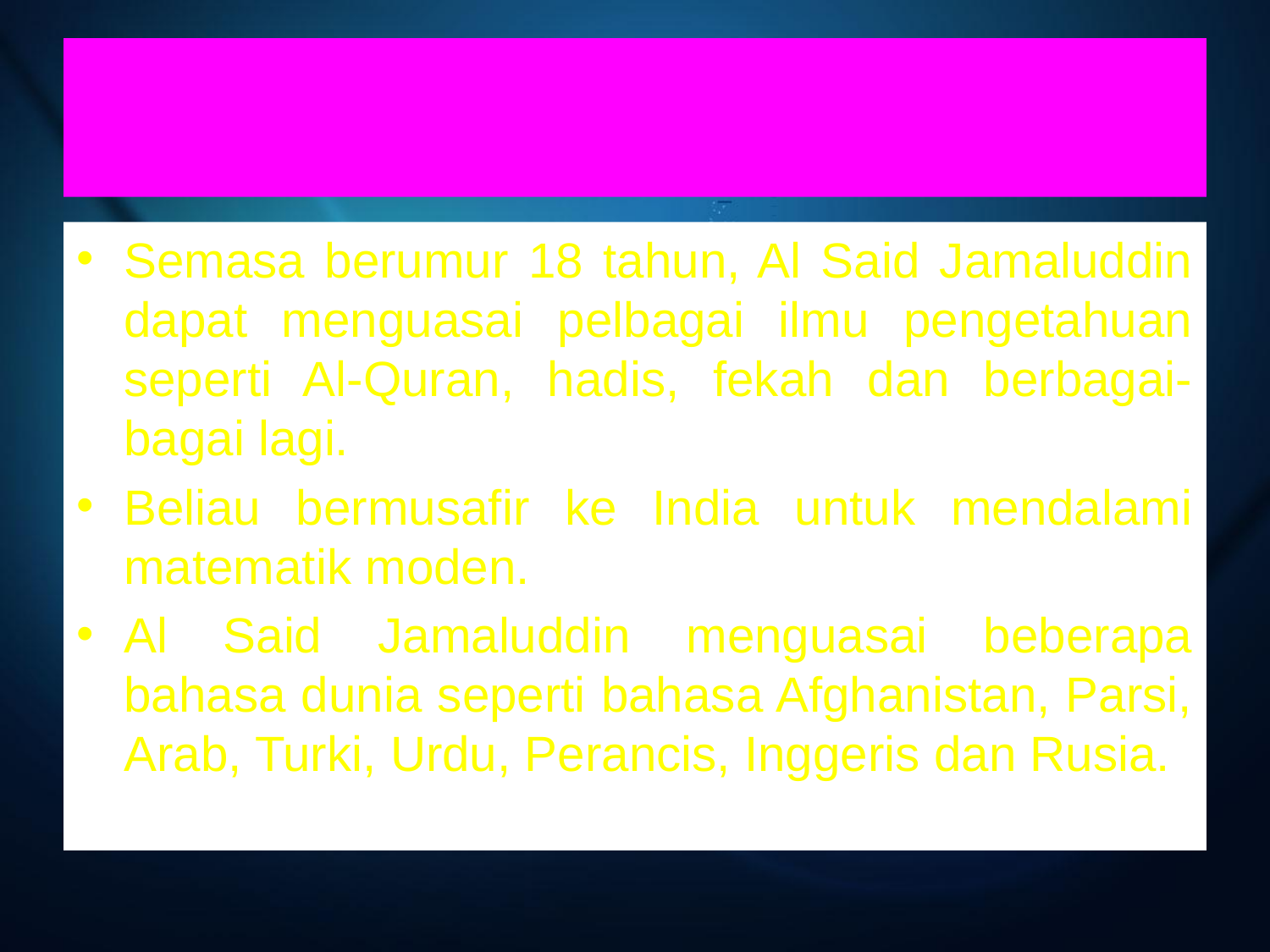

# PENDIDIKAN
Semasa berumur 18 tahun, Al Said Jamaluddin dapat menguasai pelbagai ilmu pengetahuan seperti Al-Quran, hadis, fekah dan berbagai-bagai lagi.
Beliau bermusafir ke India untuk mendalami matematik moden.
Al Said Jamaluddin menguasai beberapa bahasa dunia seperti bahasa Afghanistan, Parsi, Arab, Turki, Urdu, Perancis, Inggeris dan Rusia.